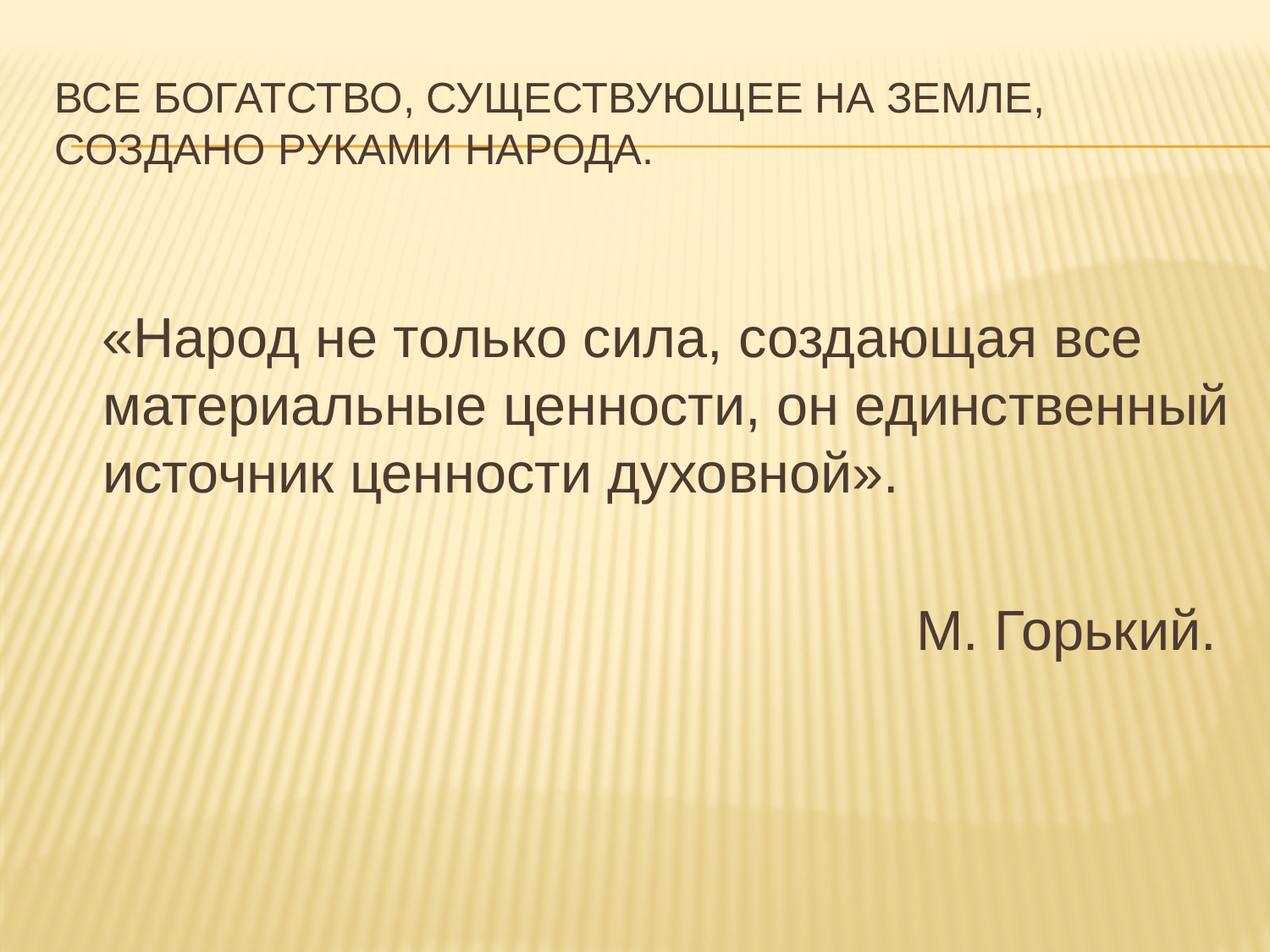

# Все богатство, существующее на земле, создано руками народа.

   «Народ не только сила, создающая все материальные ценности, он единственный источник ценности духовной».

                                                       М. Горький.